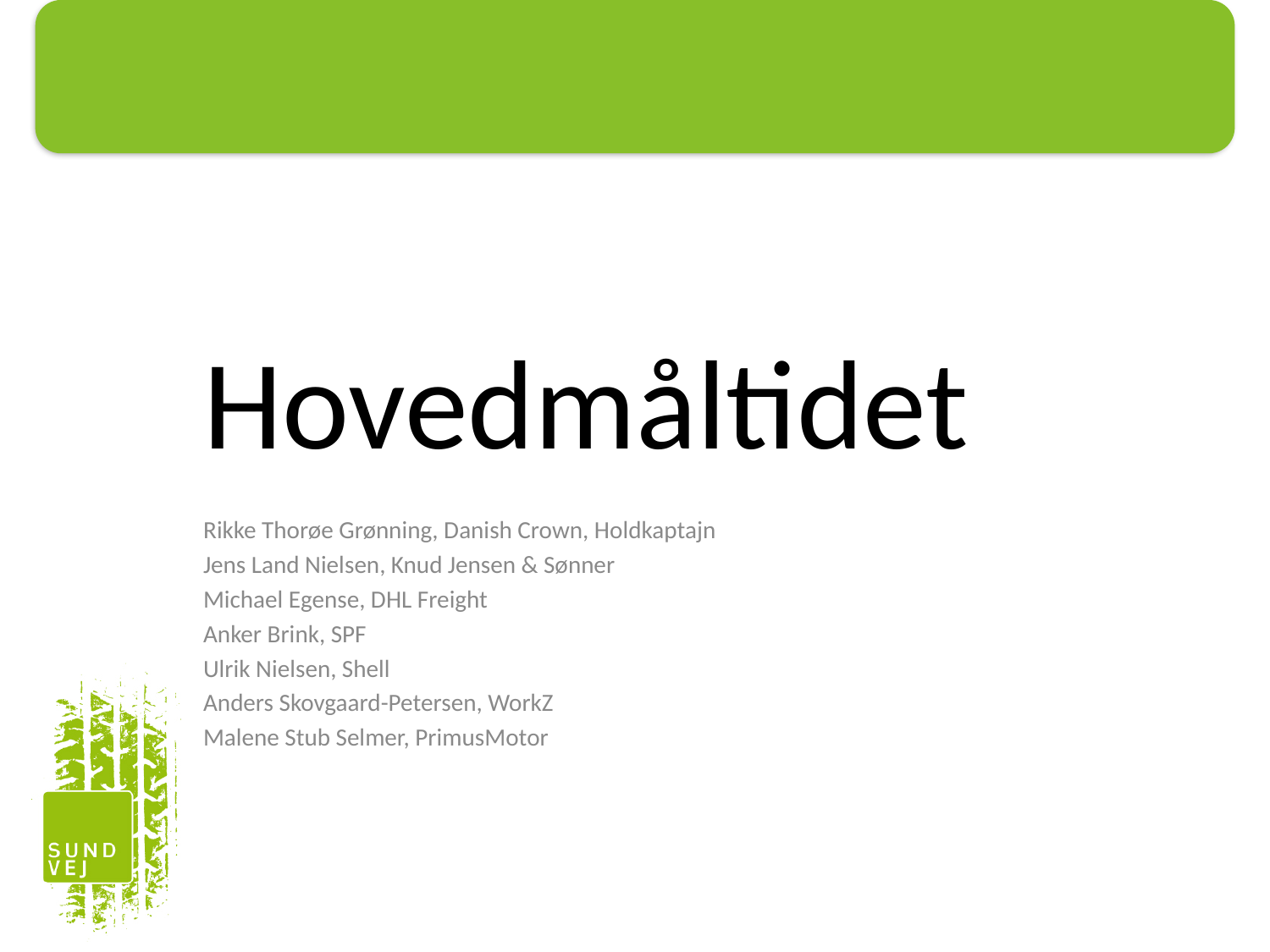

Hovedmåltidet
Rikke Thorøe Grønning, Danish Crown, Holdkaptajn
Jens Land Nielsen, Knud Jensen & Sønner
Michael Egense, DHL Freight
Anker Brink, SPF
Ulrik Nielsen, Shell
Anders Skovgaard-Petersen, WorkZ
Malene Stub Selmer, PrimusMotor